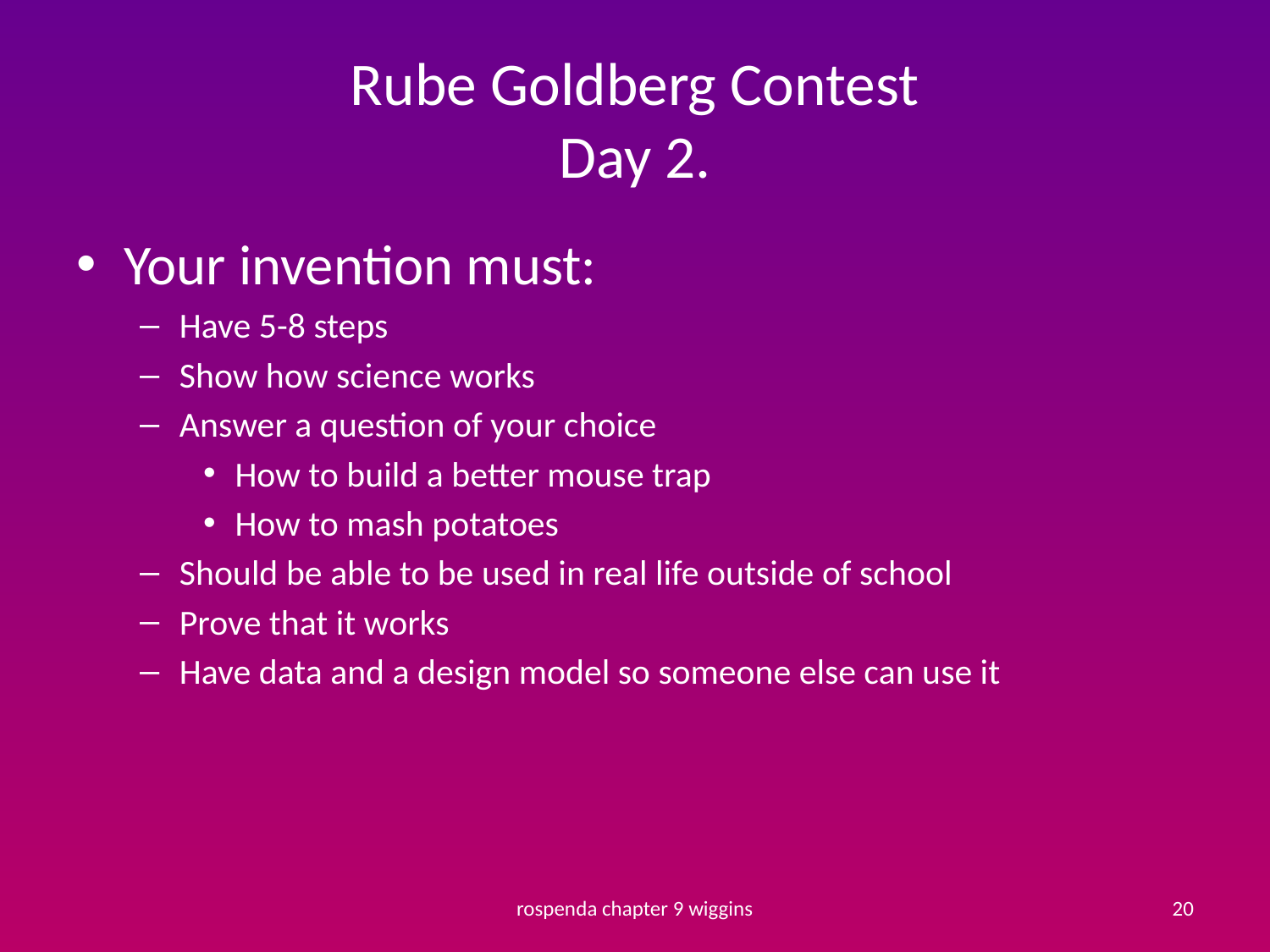

# Rube Goldberg Contest Day 2.
Your invention must:
Have 5-8 steps
Show how science works
Answer a question of your choice
How to build a better mouse trap
How to mash potatoes
Should be able to be used in real life outside of school
Prove that it works
Have data and a design model so someone else can use it

rospenda chapter 9 wiggins
20